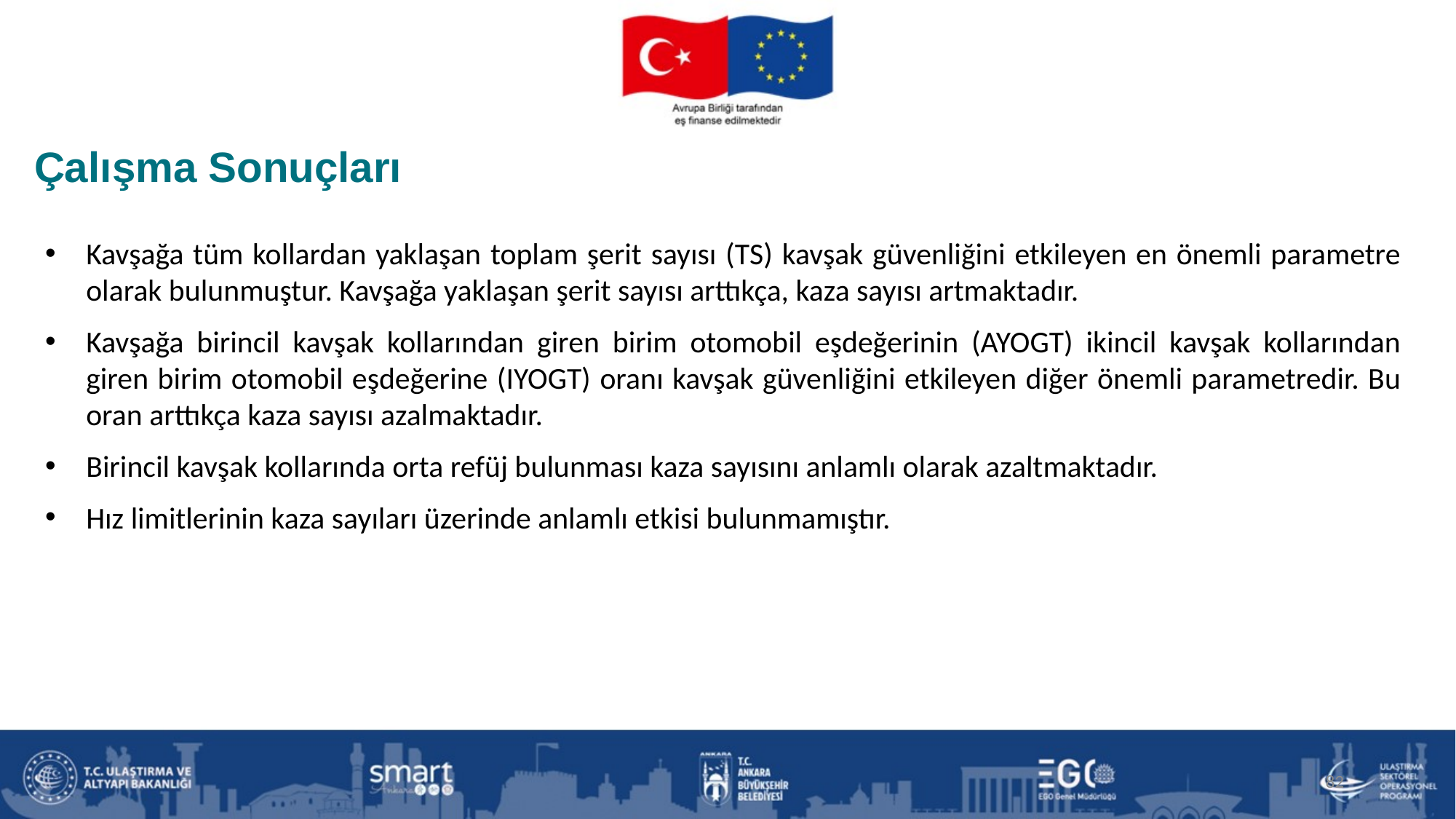

Çalışma Sonuçları

Kavşağa tüm kollardan yaklaşan toplam şerit sayısı (TS) kavşak güvenliğini etkileyen en önemli parametre olarak bulunmuştur. Kavşağa yaklaşan şerit sayısı arttıkça, kaza sayısı artmaktadır.
Kavşağa birincil kavşak kollarından giren birim otomobil eşdeğerinin (AYOGT) ikincil kavşak kollarından giren birim otomobil eşdeğerine (IYOGT) oranı kavşak güvenliğini etkileyen diğer önemli parametredir. Bu oran arttıkça kaza sayısı azalmaktadır.
Birincil kavşak kollarında orta refüj bulunması kaza sayısını anlamlı olarak azaltmaktadır.
Hız limitlerinin kaza sayıları üzerinde anlamlı etkisi bulunmamıştır.

82